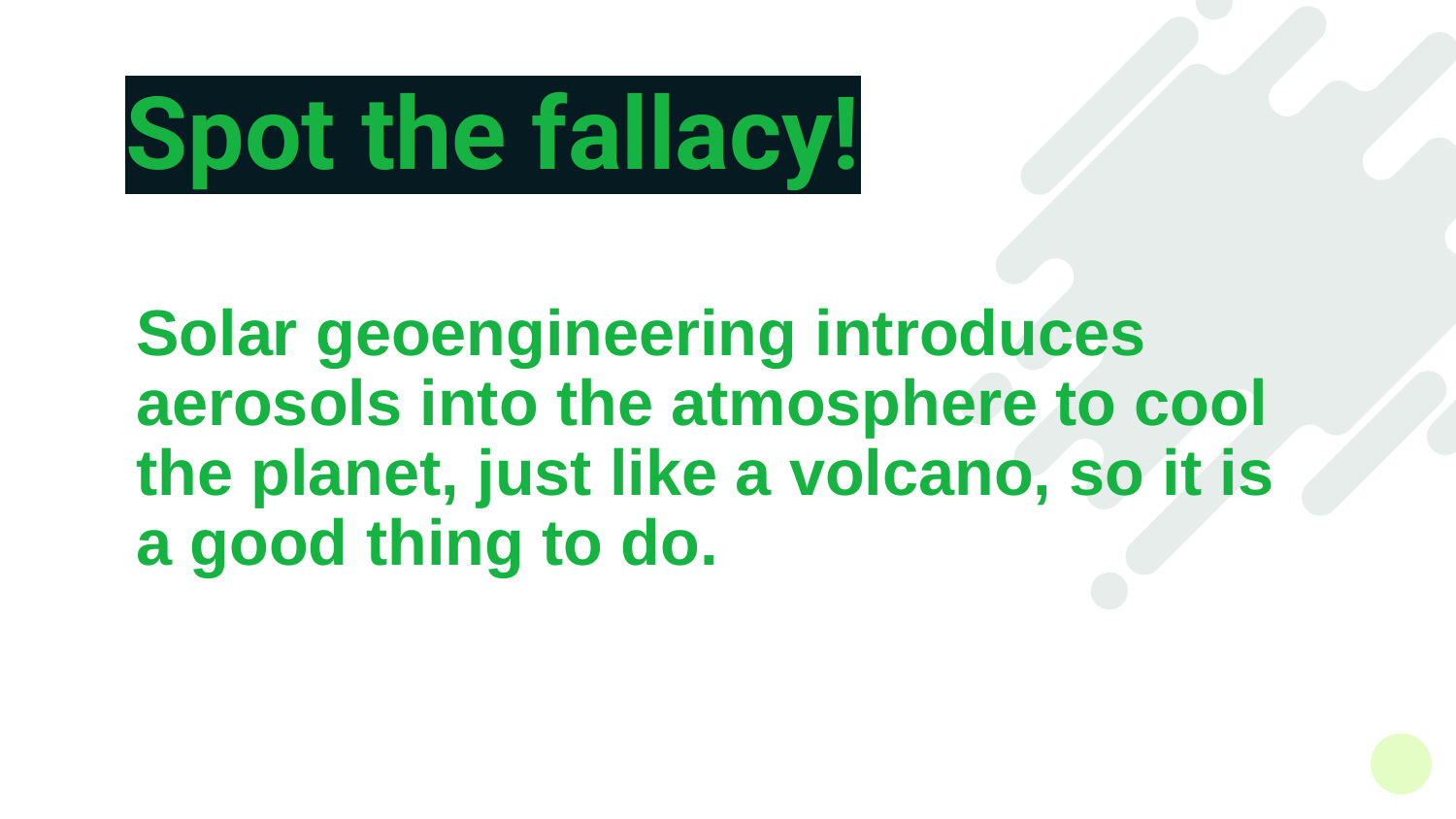

Spot the fallacy!
# Types of fallacy

Solar geoengineering introduces aerosols into the atmosphere to cool the planet, just like a volcano, so it is a good thing to do.